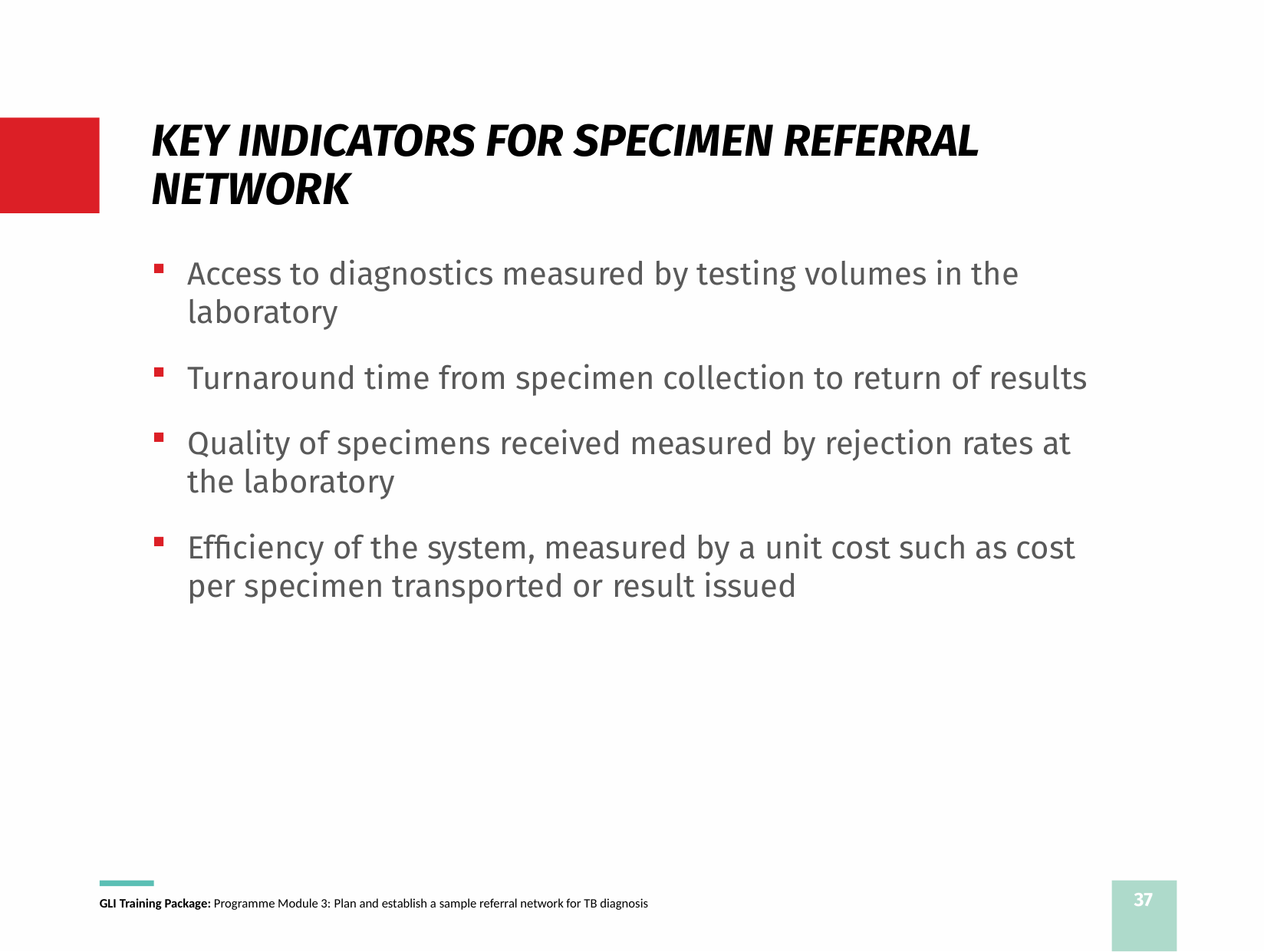

# KEY INDICATORS FOR SPECIMEN REFERRAL NETWORK
Access to diagnostics measured by testing volumes in the laboratory
Turnaround time from specimen collection to return of results
Quality of specimens received measured by rejection rates at the laboratory
Efficiency of the system, measured by a unit cost such as cost per specimen transported or result issued